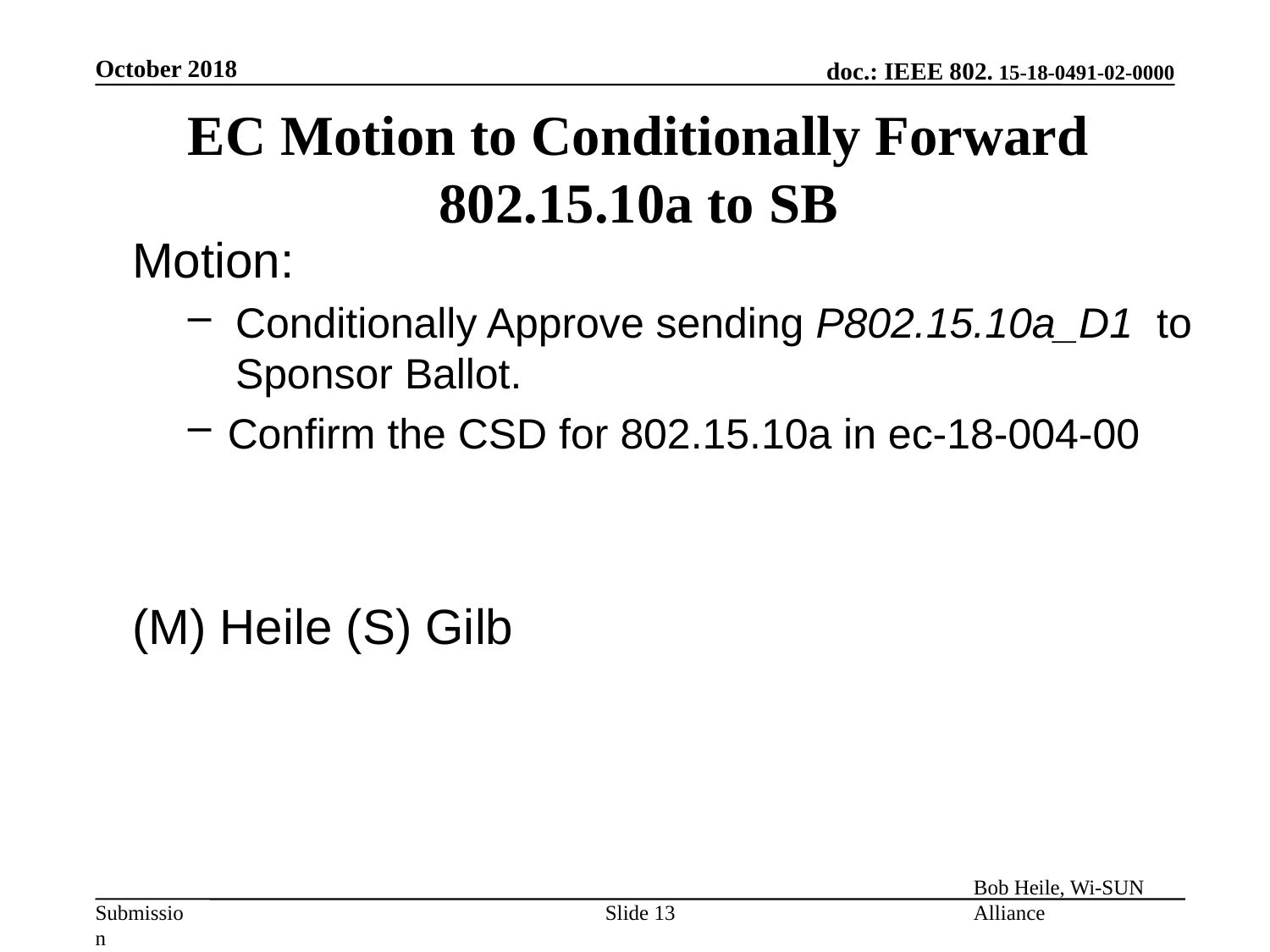

October 2018
EC Motion to Conditionally Forward 802.15.10a to SB
Motion:
Conditionally Approve sending P802.15.10a_D1  to Sponsor Ballot.
Confirm the CSD for 802.15.10a in ec-18-004-00

(M) Heile (S) Gilb
Slide 13
Bob Heile, Wi-SUN Alliance